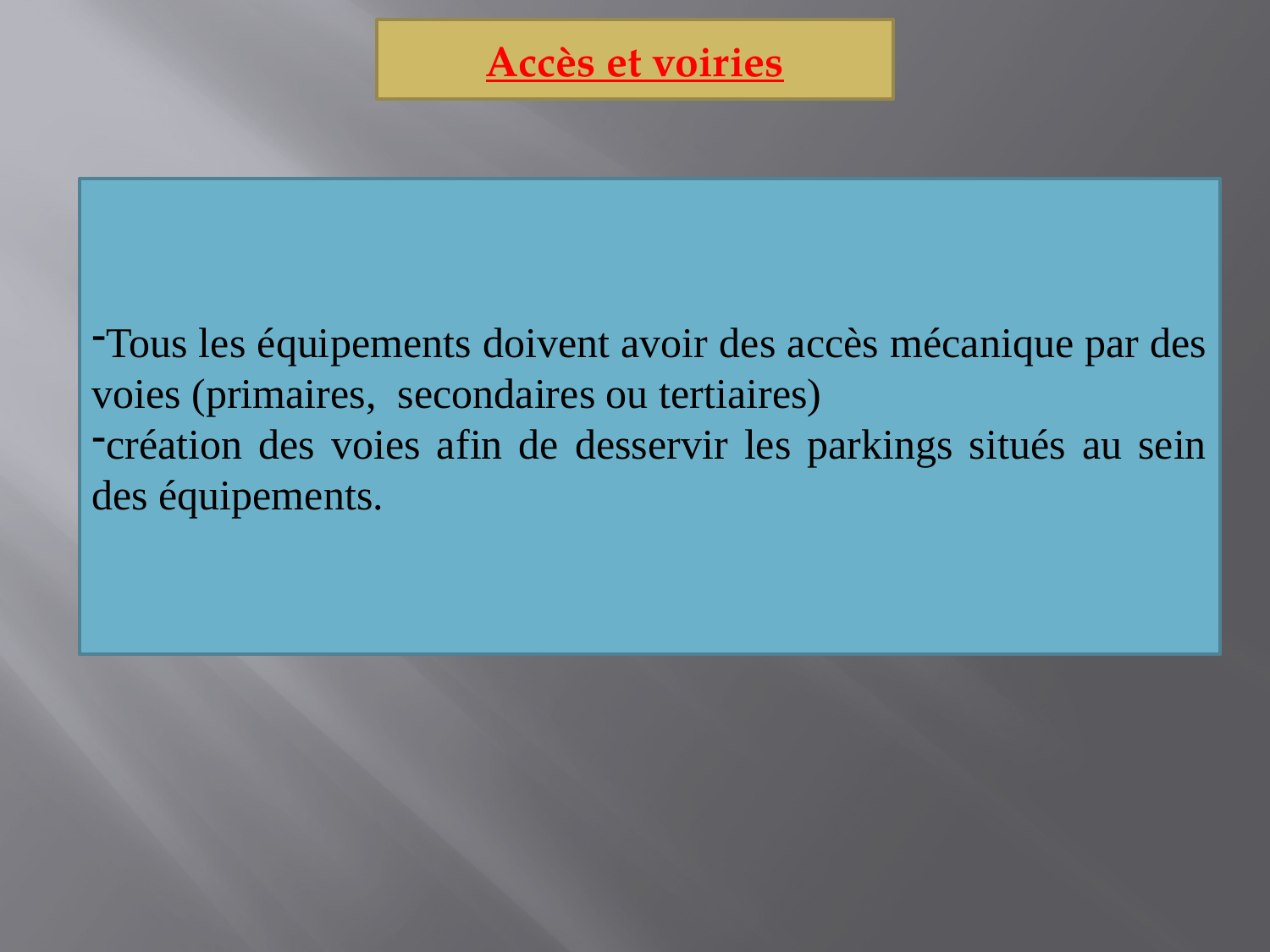

Accès et voiries
Tous les équipements doivent avoir des accès mécanique par des voies (primaires,  secondaires ou tertiaires)
création des voies afin de desservir les parkings situés au sein des équipements.